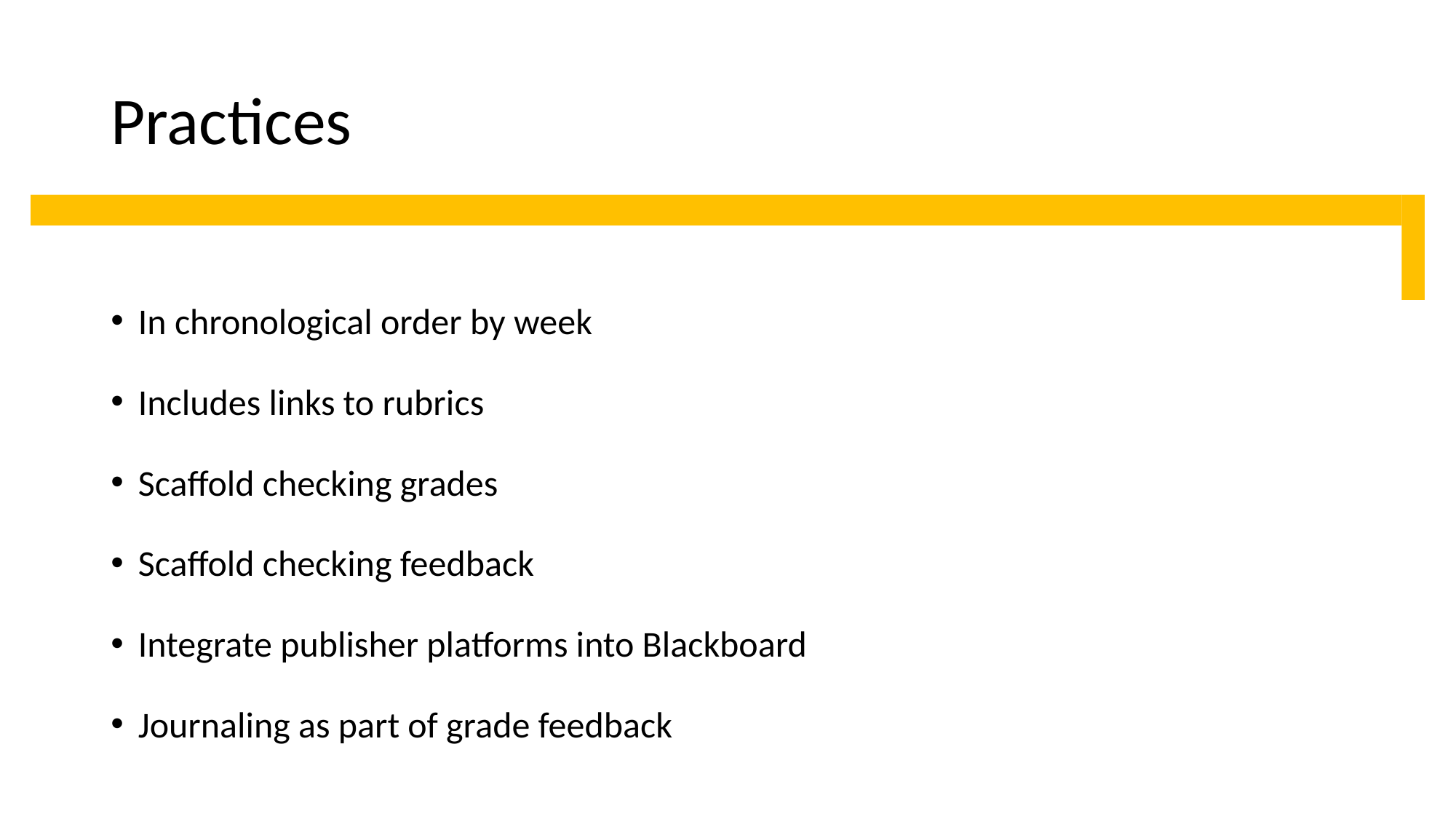

# Practices

In chronological order by week
Includes links to rubrics
Scaffold checking grades
Scaffold checking feedback
Integrate publisher platforms into Blackboard
Journaling as part of grade feedback